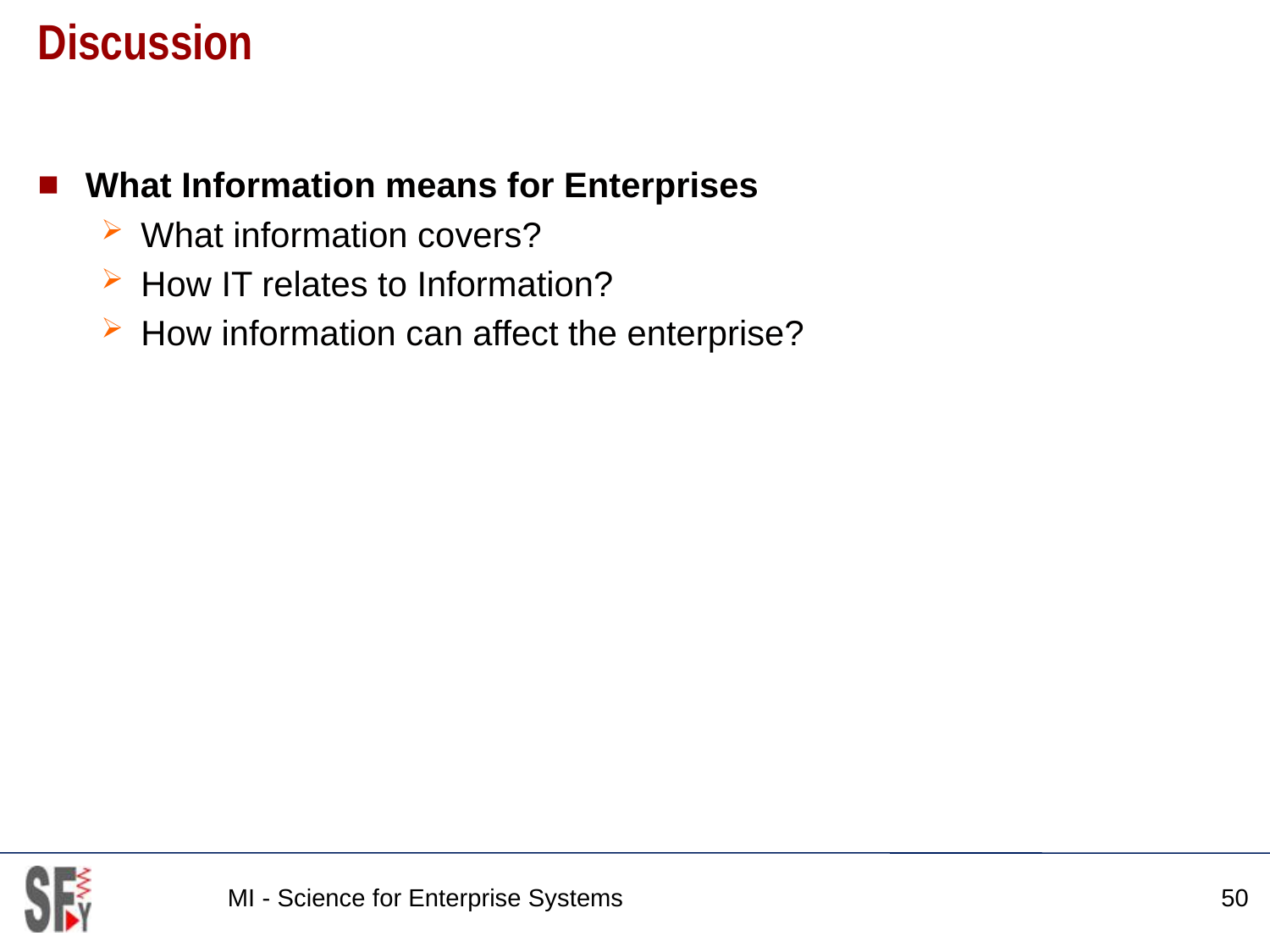

# Discussion
What Information means for Enterprises
What information covers?
How IT relates to Information?
How information can affect the enterprise?

MI - Science for Enterprise Systems
50